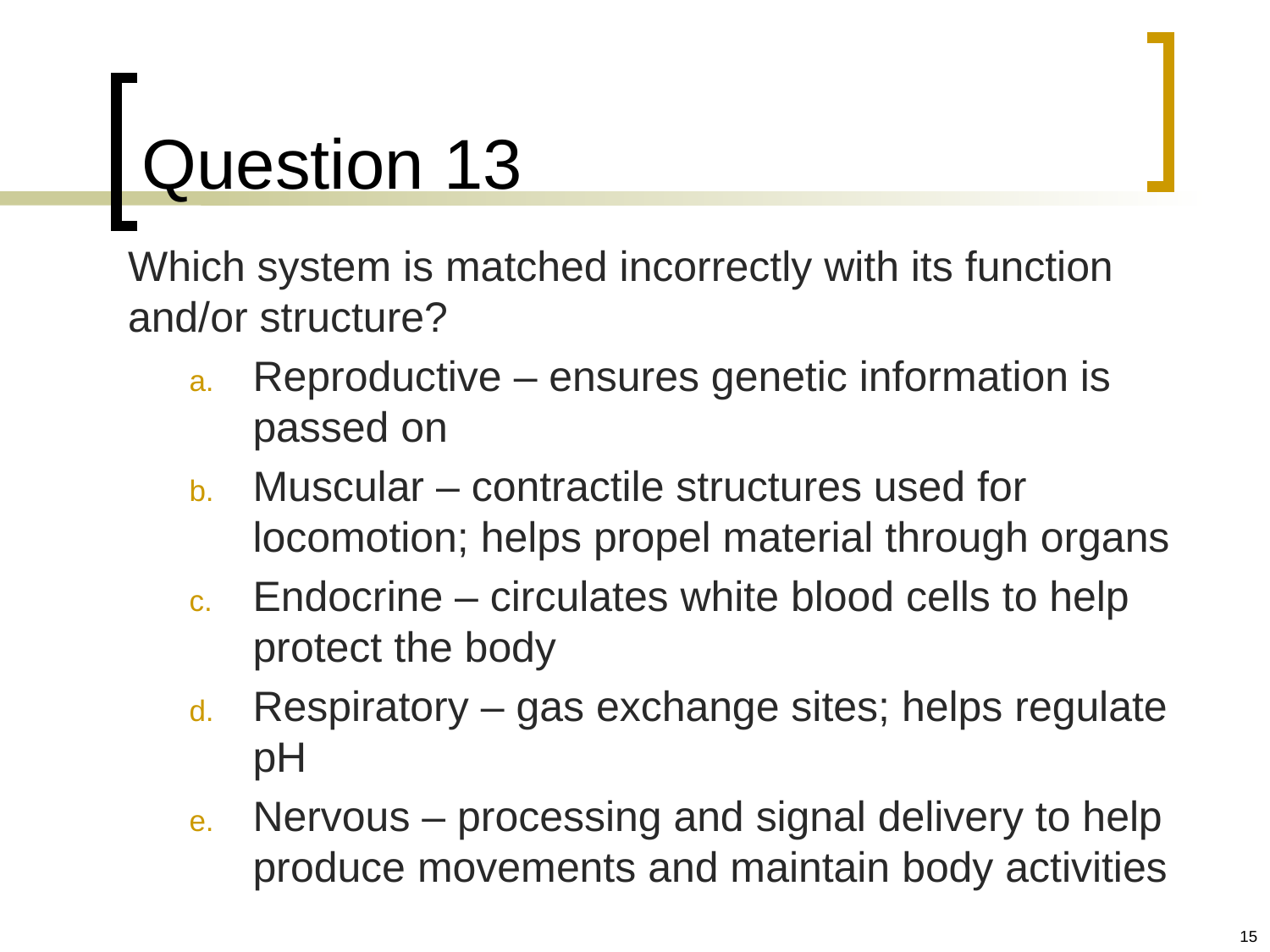

# Question 13
	Which system is matched incorrectly with its function and/or structure?
Reproductive – ensures genetic information is passed on
Muscular – contractile structures used for locomotion; helps propel material through organs
Endocrine – circulates white blood cells to help protect the body
Respiratory – gas exchange sites; helps regulate pH
Nervous – processing and signal delivery to help produce movements and maintain body activities